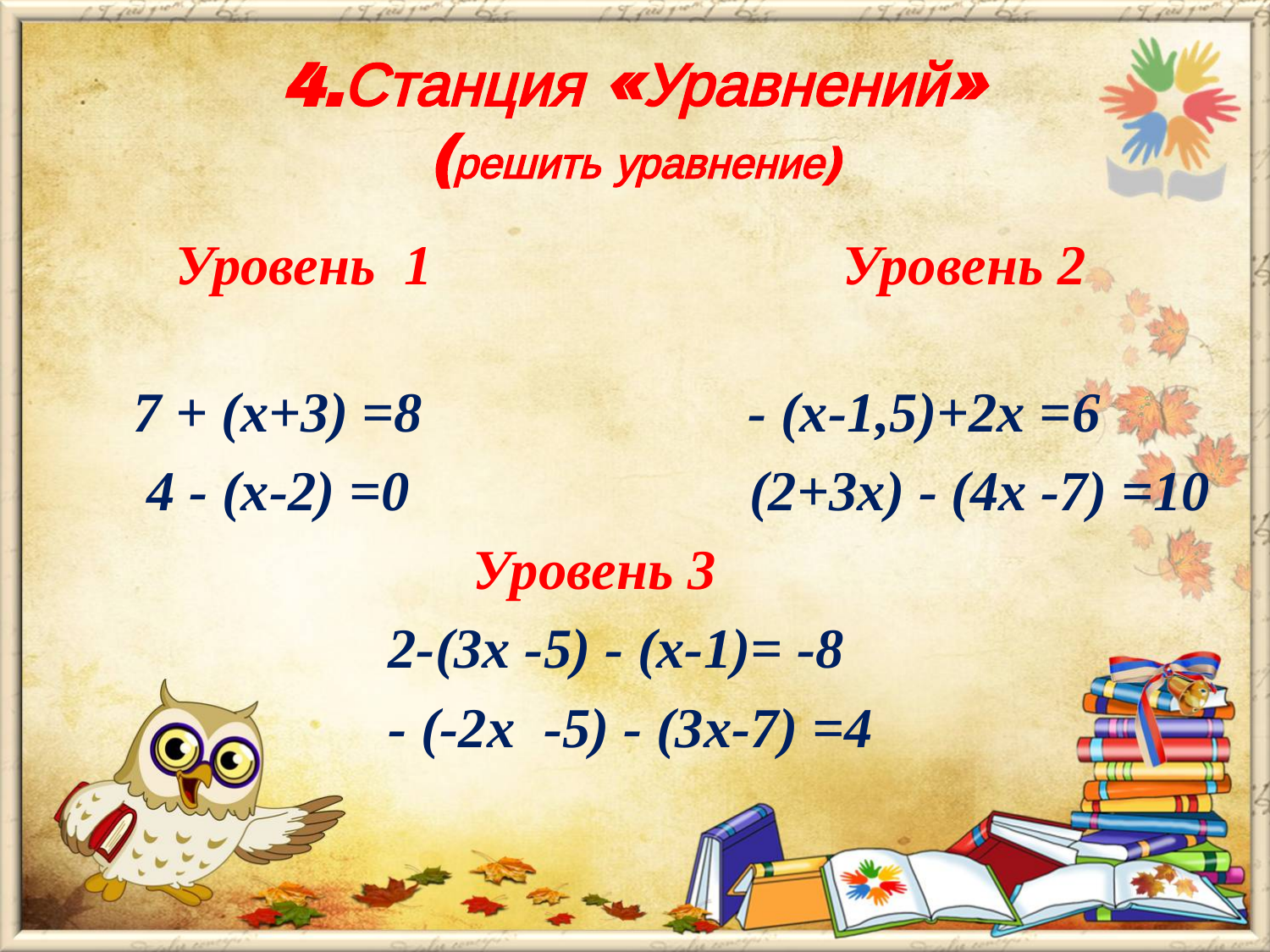

# 4.Станция «Уравнений» (решить уравнение)
       Уровень  1                             Уровень 2
    7 + (х+3) =8                       - (х-1,5)+2х =6
     4 - (х-2) =0                        (2+3х) - (4х -7) =10
                            Уровень 3
                      2-(3х -5) - (х-1)= -8
                      - (-2х  -5) - (3х-7) =4